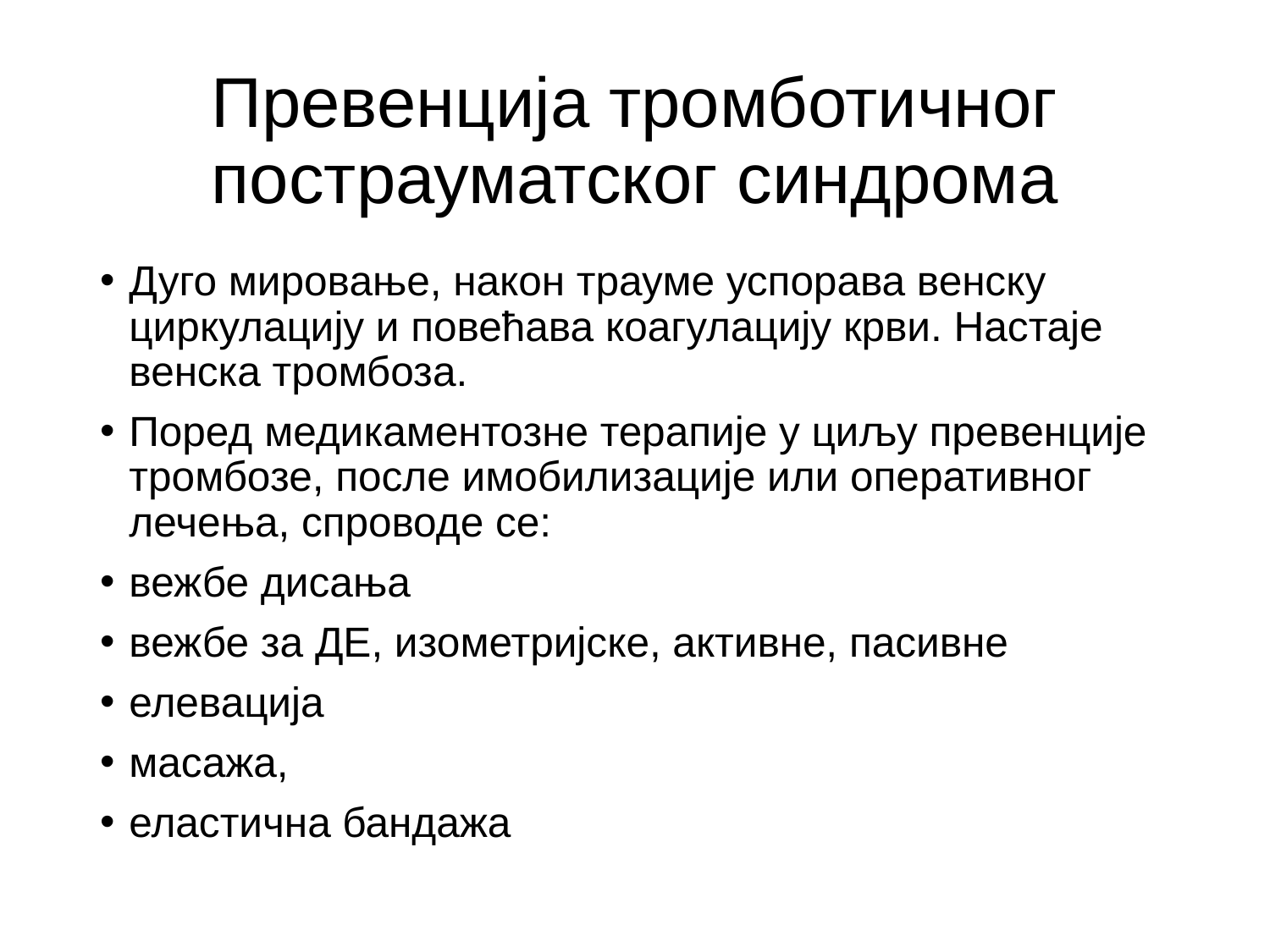

# Превенција тромботичног пострауматског синдрома
Дуго мировање, након трауме успорава венску циркулацију и повећава коагулацију крви. Настаје венска тромбоза.
Поред медикаментозне терапије у циљу превенције тромбозе, после имобилизације или оперативног лечења, спроводе се:
вежбе дисања
вежбе за ДЕ, изометријске, активне, пасивне
елевација
масажа,
еластична бандажа